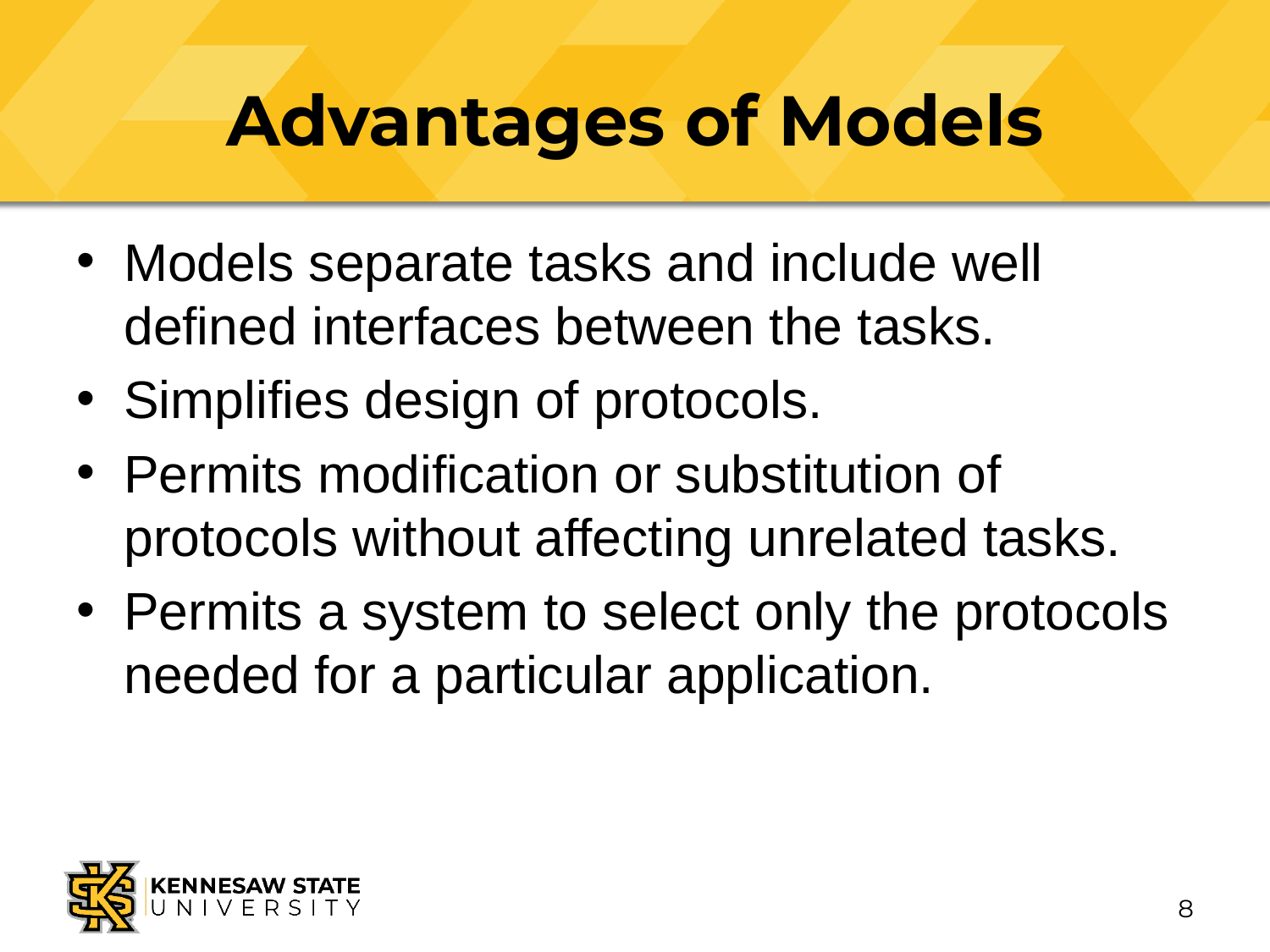

# Advantages of Models
Models separate tasks and include well defined interfaces between the tasks.
Simplifies design of protocols.
Permits modification or substitution of protocols without affecting unrelated tasks.
Permits a system to select only the protocols needed for a particular application.
8